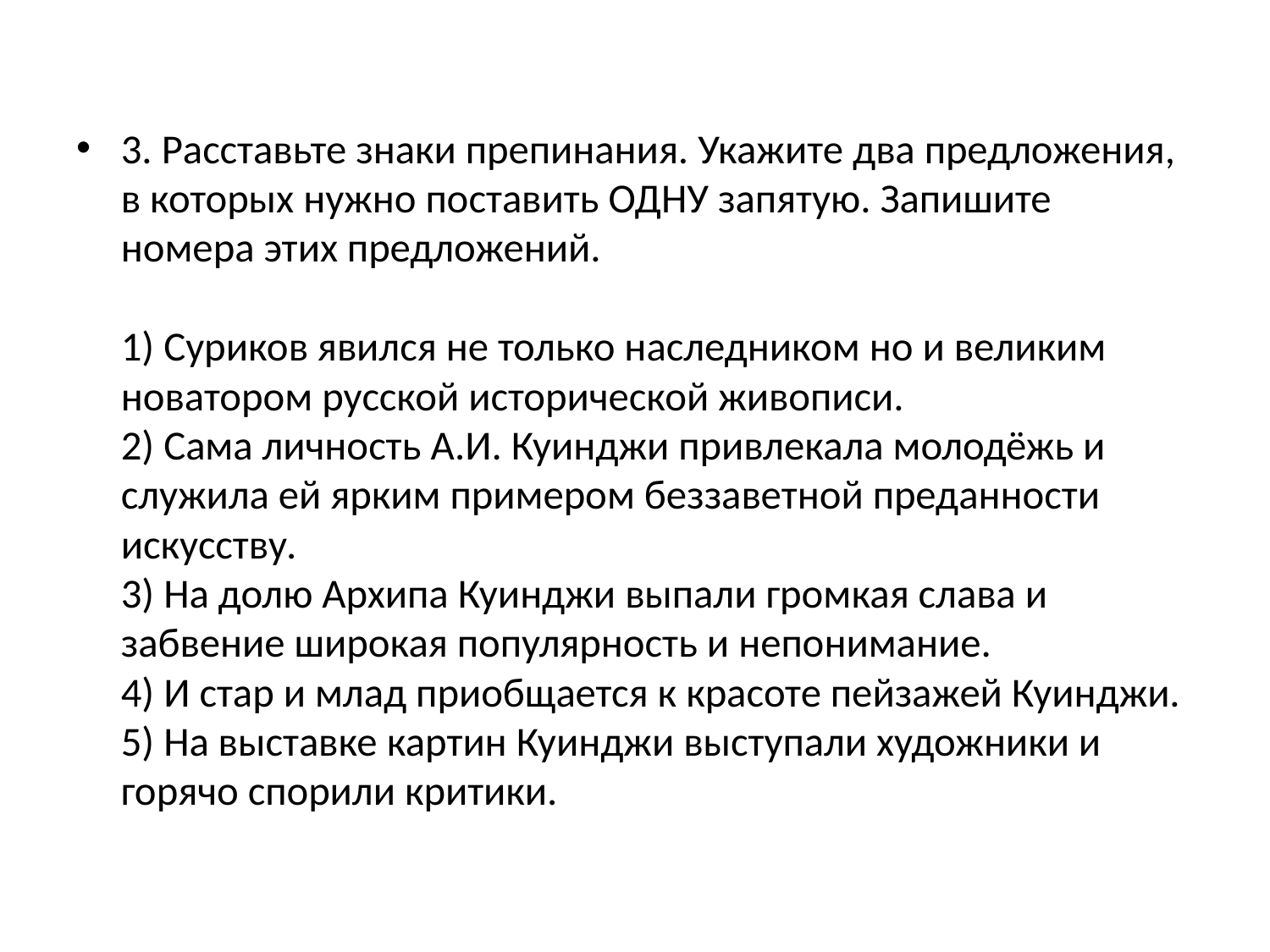

#
3. Расставьте знаки препинания. Укажите два предложения, в которых нужно поставить ОДНУ запятую. Запишите номера этих предложений. 
1) Суриков явился не только наследником но и великим новатором русской исторической живописи. 
2) Сама личность А.И. Куинджи привлекала молодёжь и служила ей ярким примером беззаветной преданности искусству. 
3) На долю Архипа Куинджи выпали громкая слава и забвение широкая популярность и непонимание. 
4) И стар и млад приобщается к красоте пейзажей Куинджи. 
5) На выставке картин Куинджи выступали художники и горячо спорили критики.